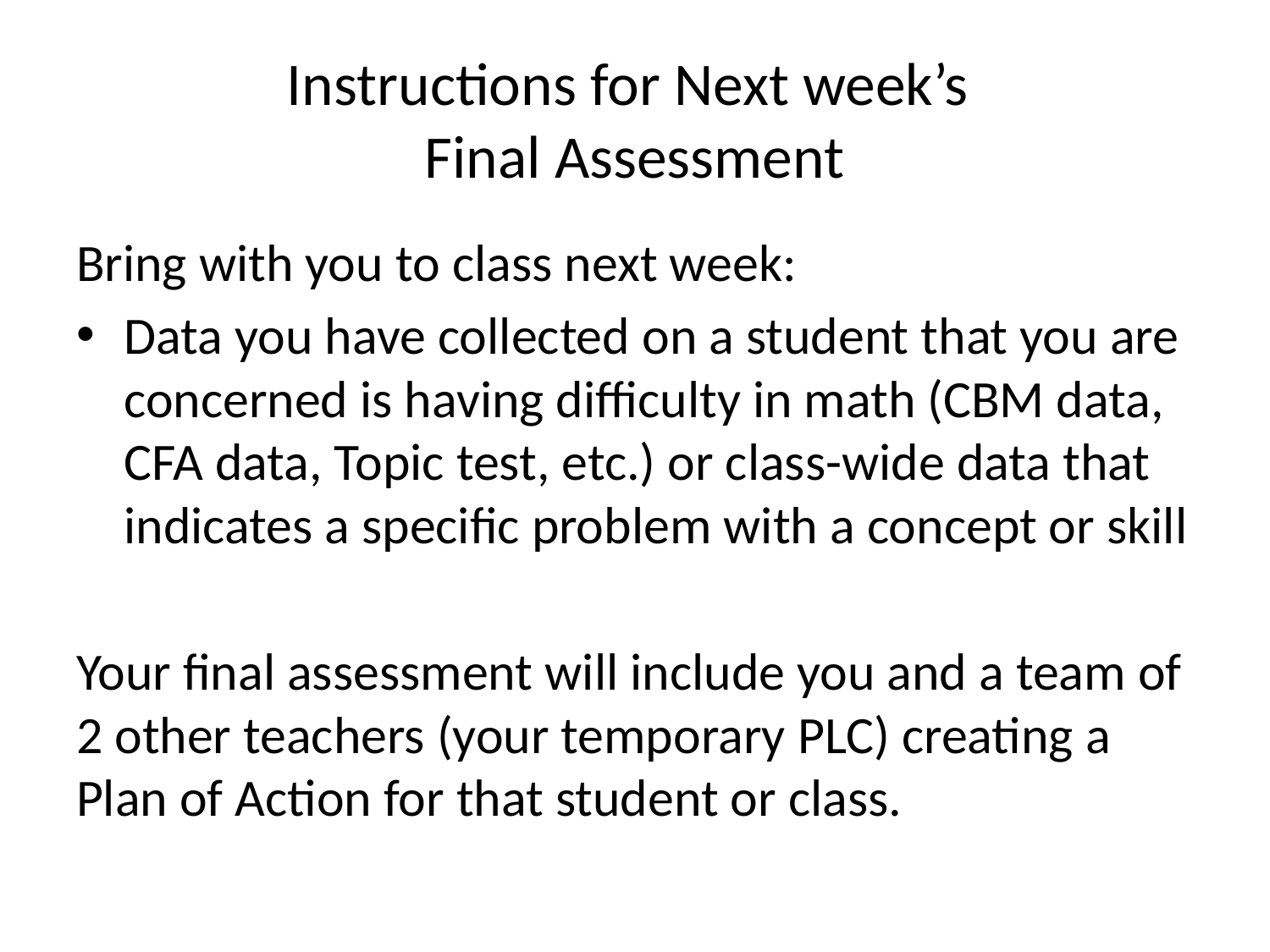

# Instructions for Next week’s Final Assessment
Bring with you to class next week:
Data you have collected on a student that you are concerned is having difficulty in math (CBM data, CFA data, Topic test, etc.) or class-wide data that indicates a specific problem with a concept or skill

Your final assessment will include you and a team of 2 other teachers (your temporary PLC) creating a Plan of Action for that student or class.